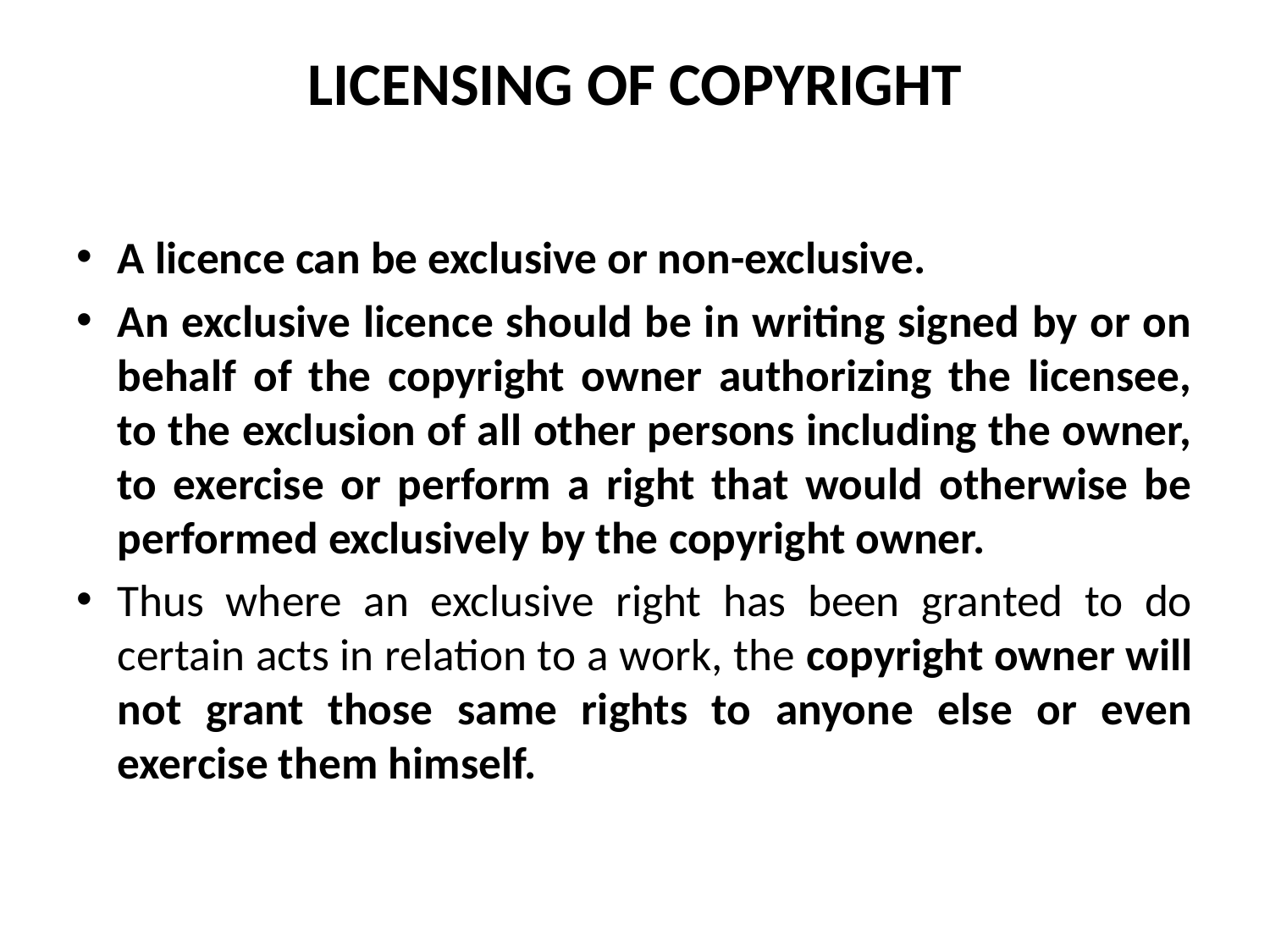

# LICENSING OF COPYRIGHT
A licence can be exclusive or non-exclusive.
An exclusive licence should be in writing signed by or on behalf of the copyright owner authorizing the licensee, to the exclusion of all other persons including the owner, to exercise or perform a right that would otherwise be performed exclusively by the copyright owner.
Thus where an exclusive right has been granted to do certain acts in relation to a work, the copyright owner will not grant those same rights to anyone else or even exercise them himself.